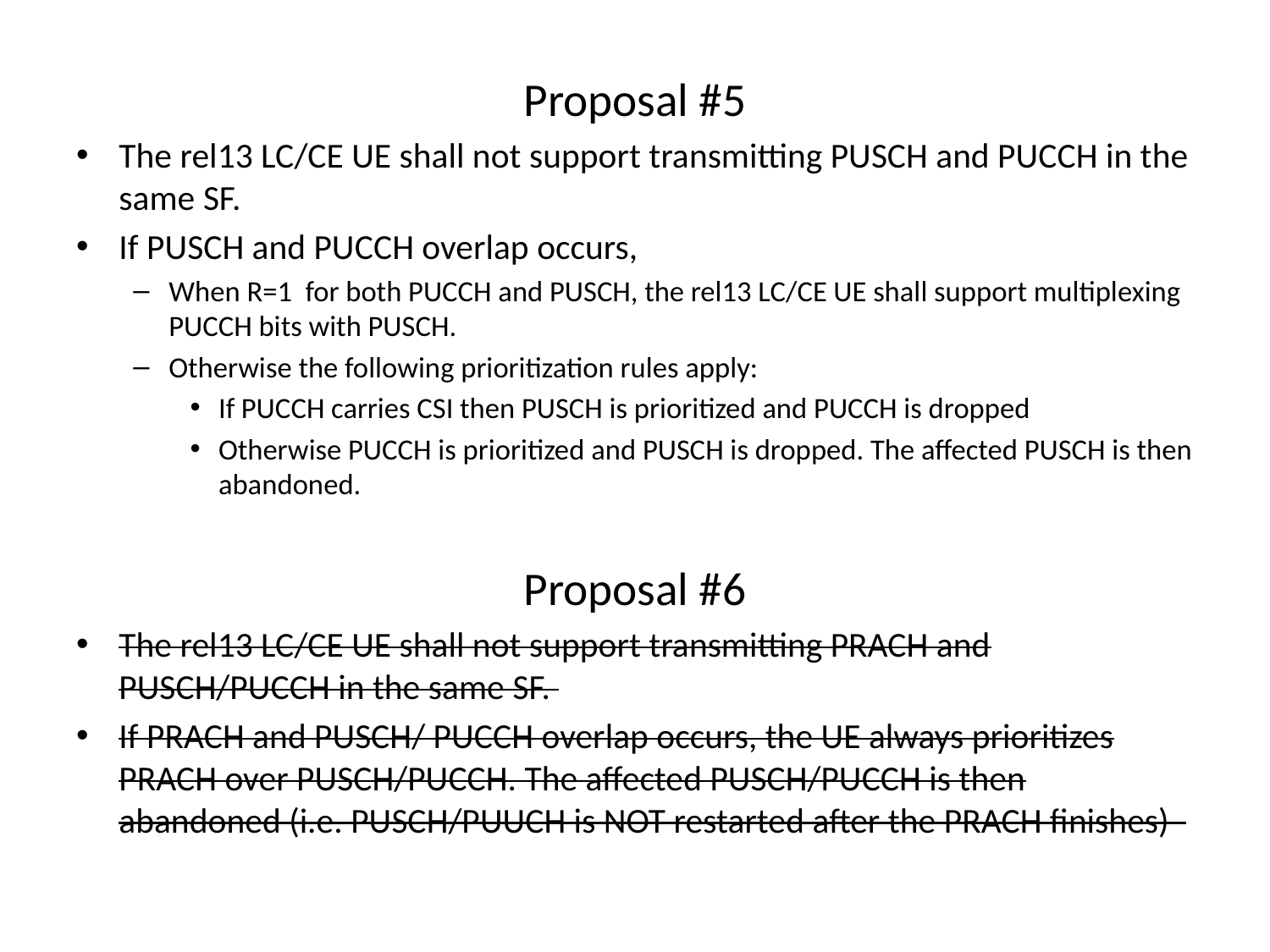

Proposal #5
The rel13 LC/CE UE shall not support transmitting PUSCH and PUCCH in the same SF.
If PUSCH and PUCCH overlap occurs,
When R=1  for both PUCCH and PUSCH, the rel13 LC/CE UE shall support multiplexing PUCCH bits with PUSCH.
Otherwise the following prioritization rules apply:
If PUCCH carries CSI then PUSCH is prioritized and PUCCH is dropped
Otherwise PUCCH is prioritized and PUSCH is dropped. The affected PUSCH is then abandoned.

Proposal #6
The rel13 LC/CE UE shall not support transmitting PRACH and PUSCH/PUCCH in the same SF.
If PRACH and PUSCH/ PUCCH overlap occurs, the UE always prioritizes PRACH over PUSCH/PUCCH. The affected PUSCH/PUCCH is then abandoned (i.e. PUSCH/PUUCH is NOT restarted after the PRACH finishes)